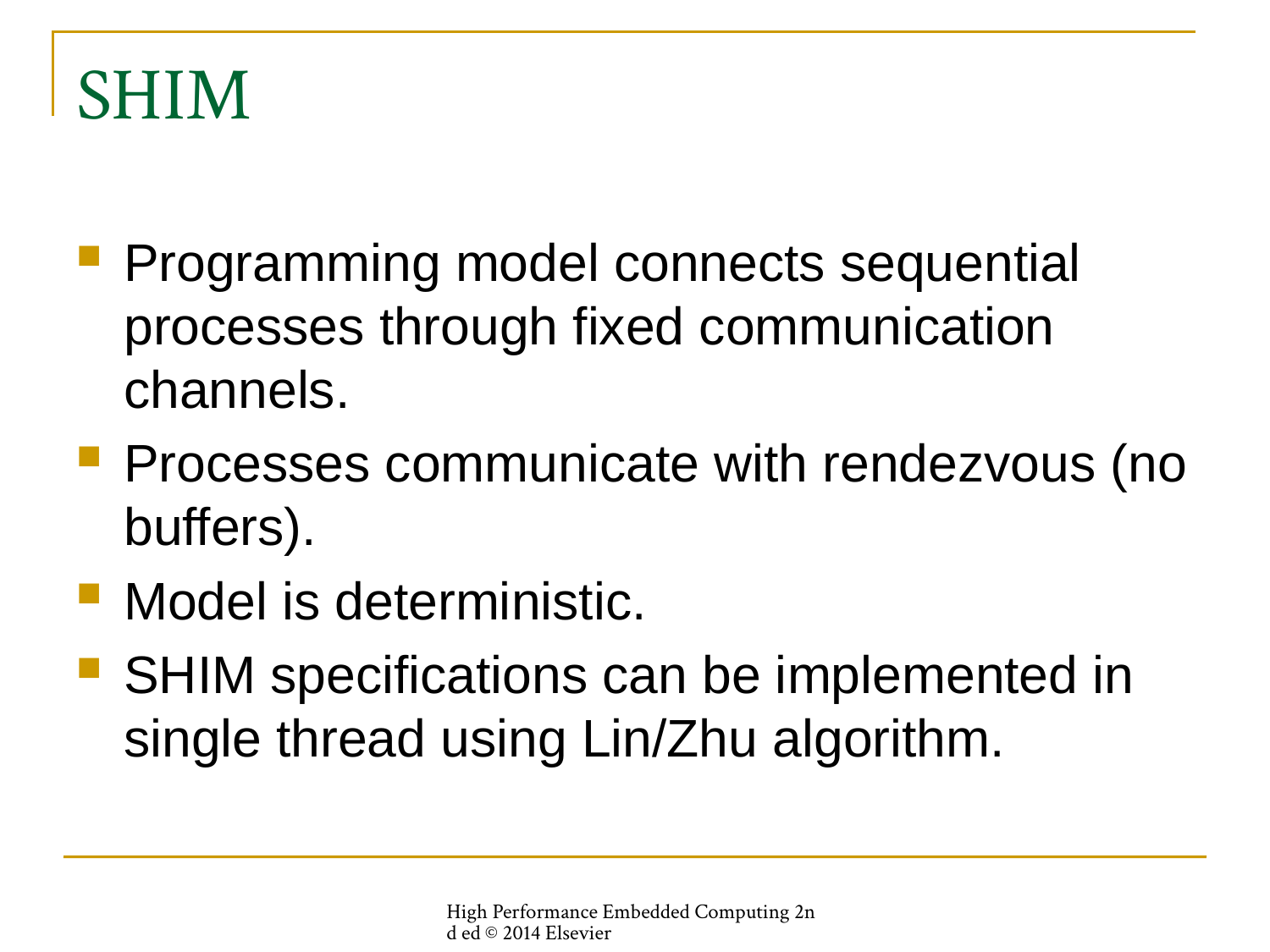

# SHIM
Programming model connects sequential processes through fixed communication channels.
Processes communicate with rendezvous (no buffers).
Model is deterministic.
SHIM specifications can be implemented in single thread using Lin/Zhu algorithm.
High Performance Embedded Computing 2nd ed © 2014 Elsevier